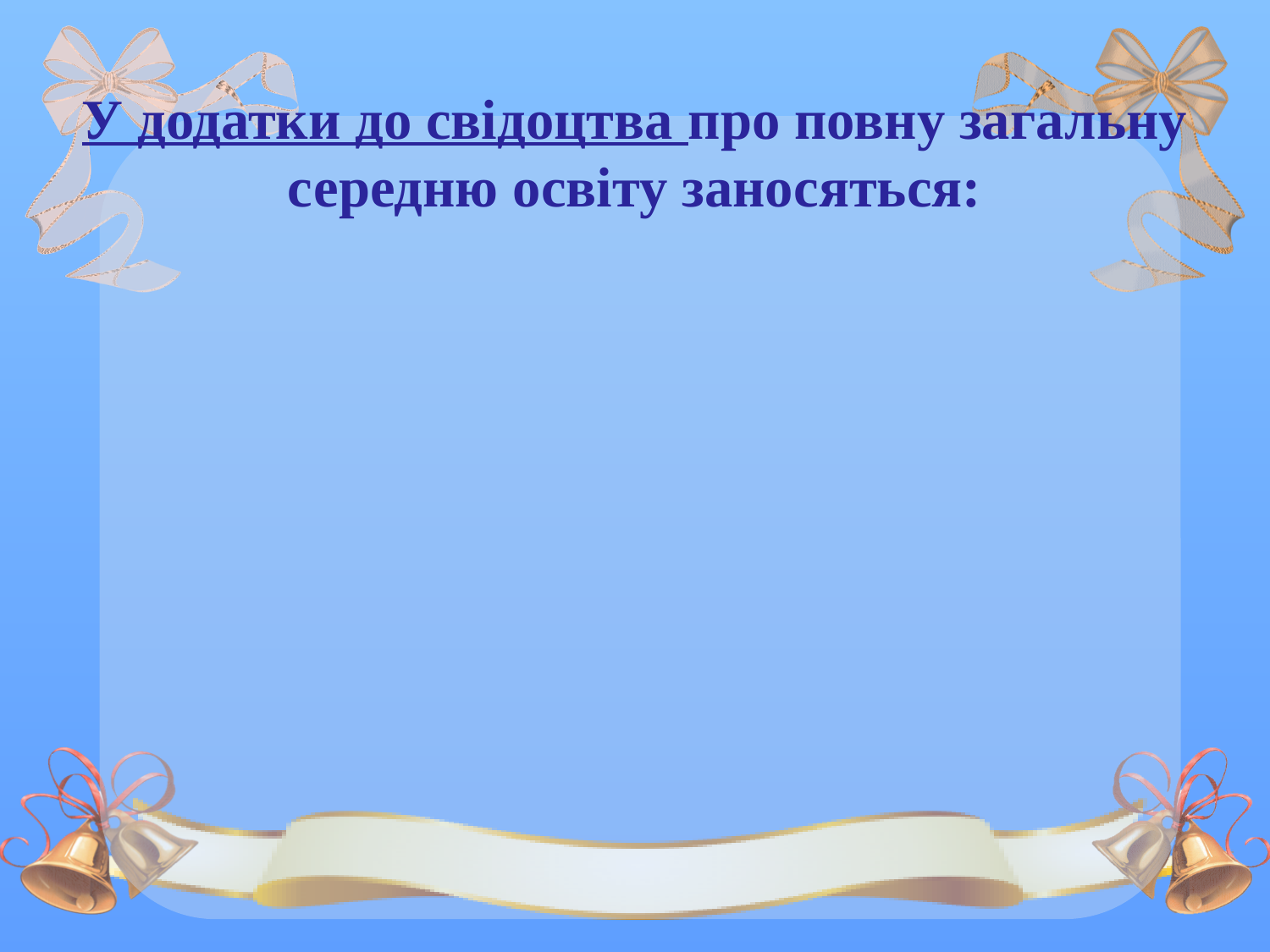

# У додатки до свідоцтва про повну загальну середню освіту заносяться:
  -  усі предмети інваріантної та варіативної складових навчального плану старшої школи

  - бали за державну підсумкову атестацію – позначка “звільнений (а)”

  - середній бал документа про повну загальну середню освіту   відмінено (Лист МОН  України від 20.06.2018  № 1/9-399 «Щодо середнього бала документа про повну загальну середню освіту»)